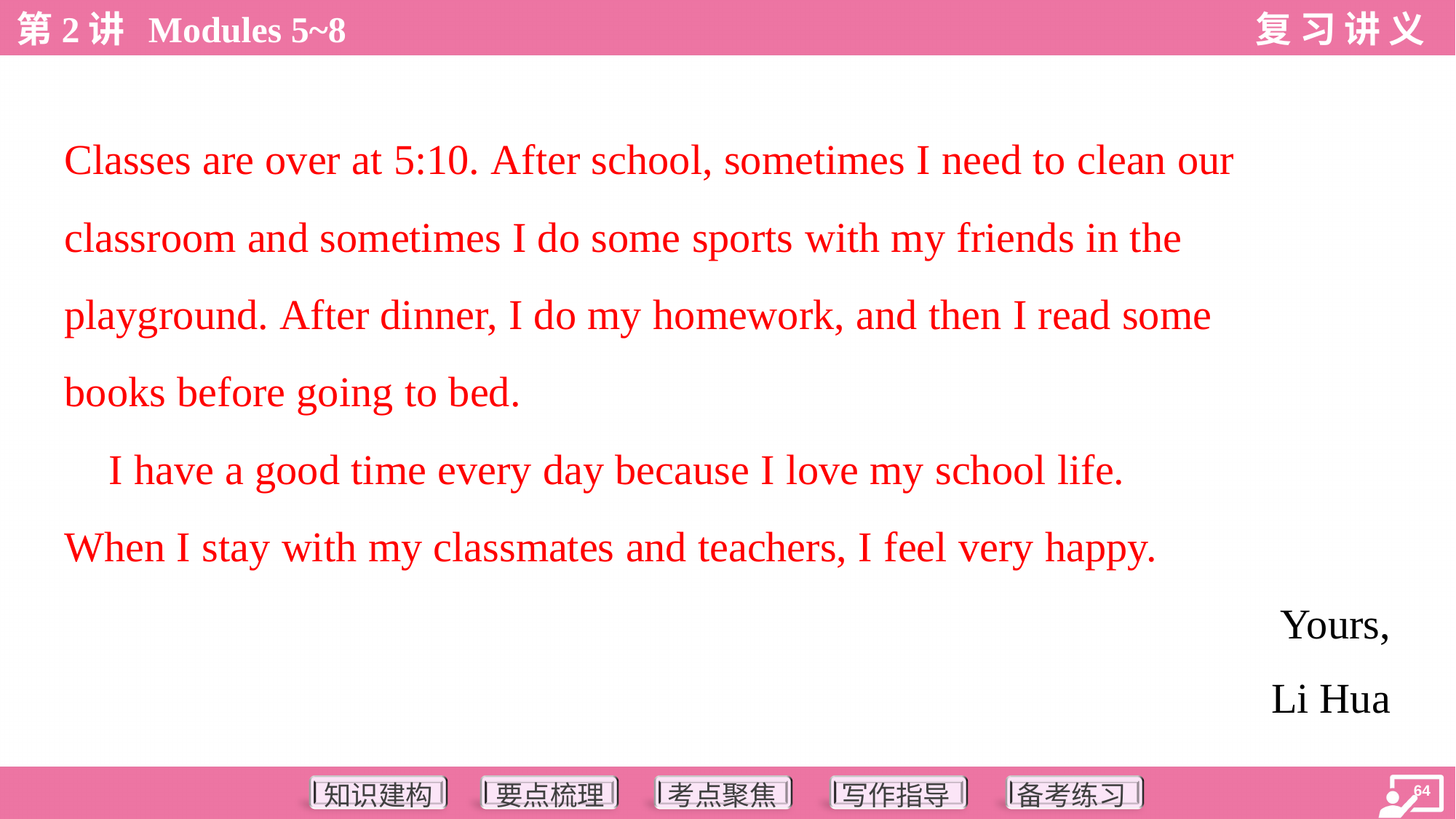

Classes are over at 5:10. After school, sometimes I need to clean our
classroom and sometimes I do some sports with my friends in the
playground. After dinner, I do my homework, and then I read some
books before going to bed.
    I have a good time every day because I love my school life.
When I stay with my classmates and teachers, I feel very happy.
Yours,
Li Hua